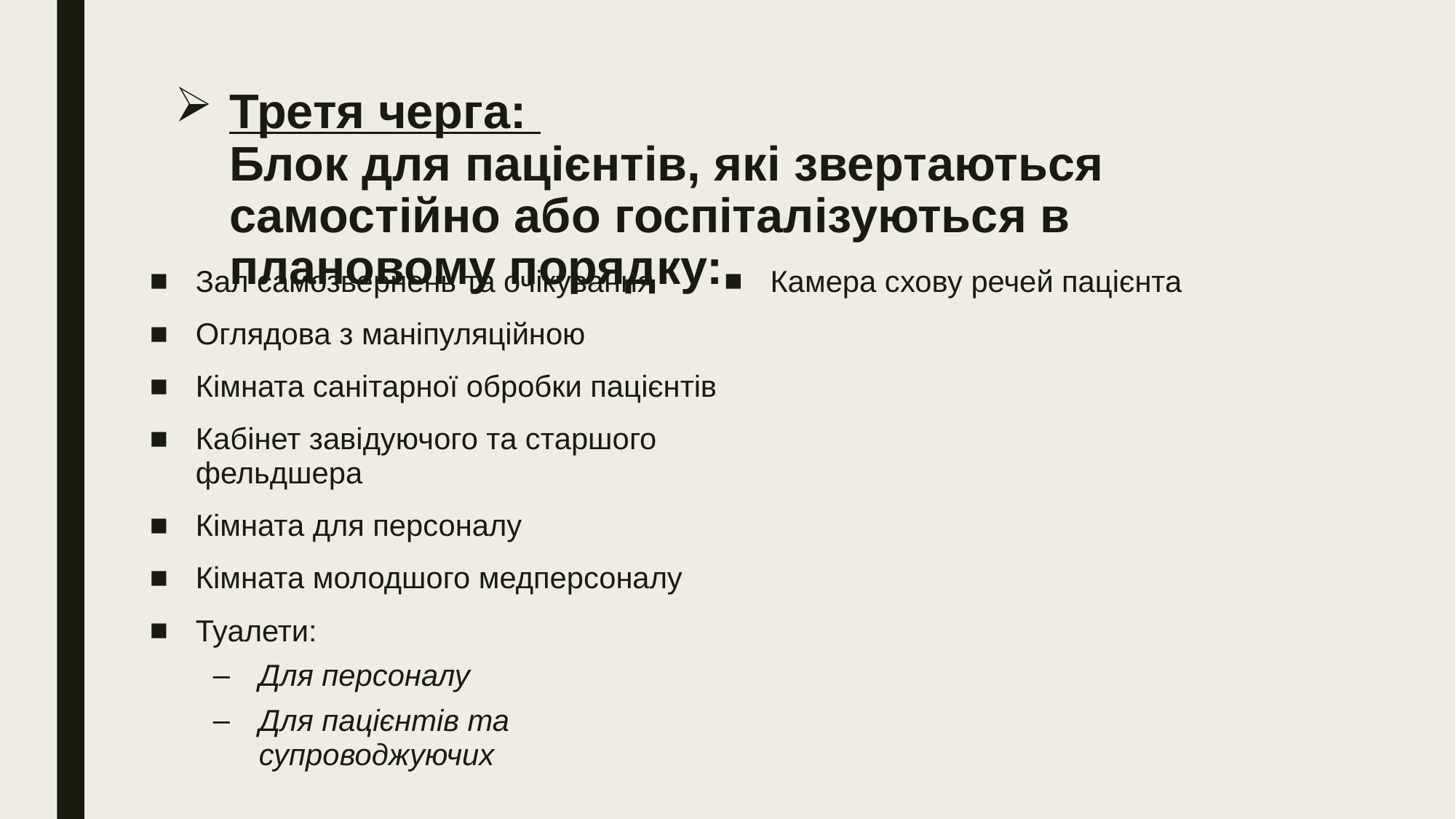

# Третя черга: Блок для пацієнтів, які звертаються самостійно або госпіталізуються в плановому порядку:
Зал самозвернень та очікування
Оглядова з маніпуляційною
Кімната санітарної обробки пацієнтів
Кабінет завідуючого та старшого фельдшера
Кімната для персоналу
Кімната молодшого медперсоналу
Туалети:
Для персоналу
Для пацієнтів та супроводжуючих
Камера схову речей пацієнта